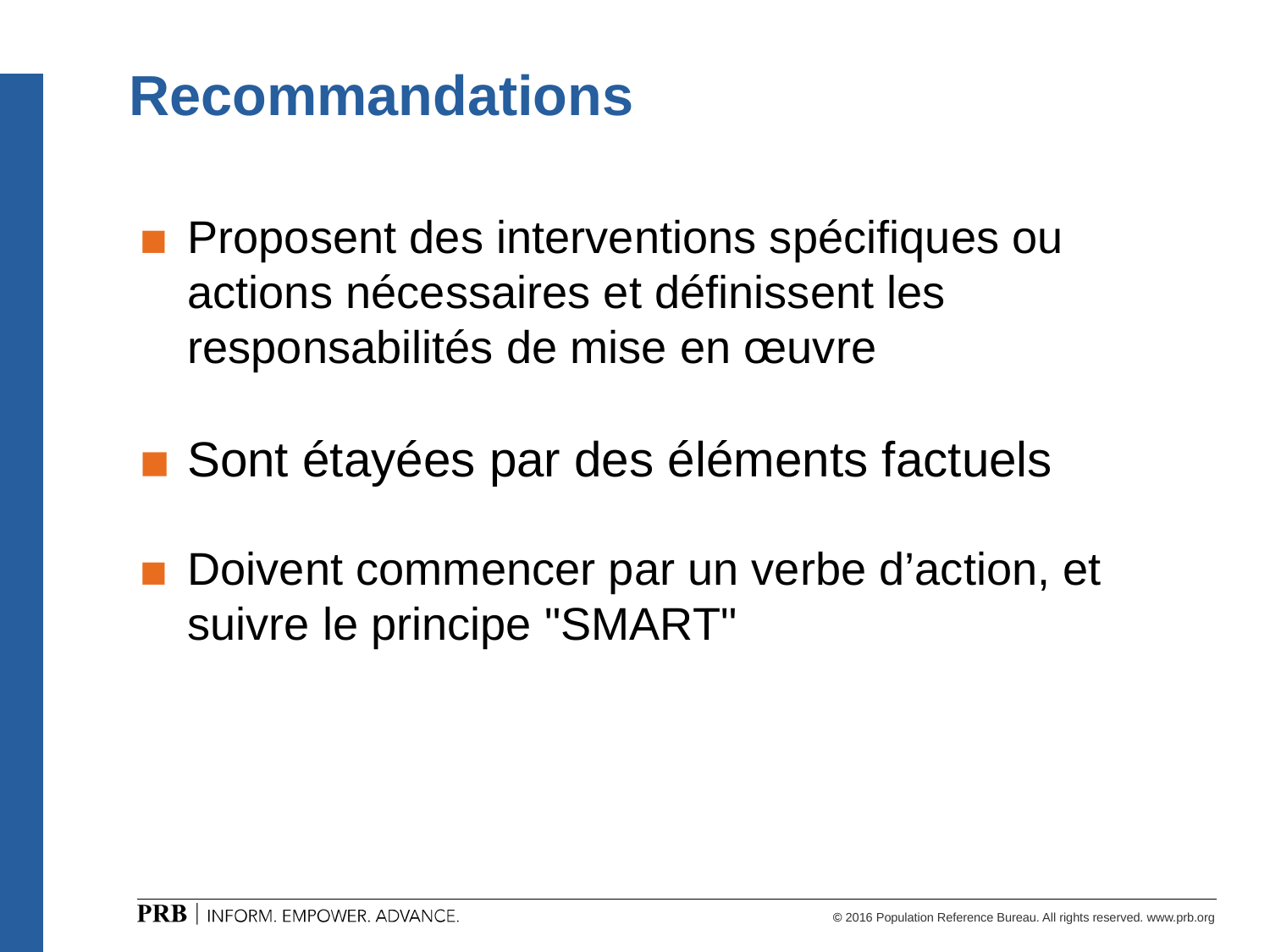

# Recommandations
Proposent des interventions spécifiques ou actions nécessaires et définissent les responsabilités de mise en œuvre

Sont étayées par des éléments factuels
Doivent commencer par un verbe d’action, et suivre le principe "SMART"